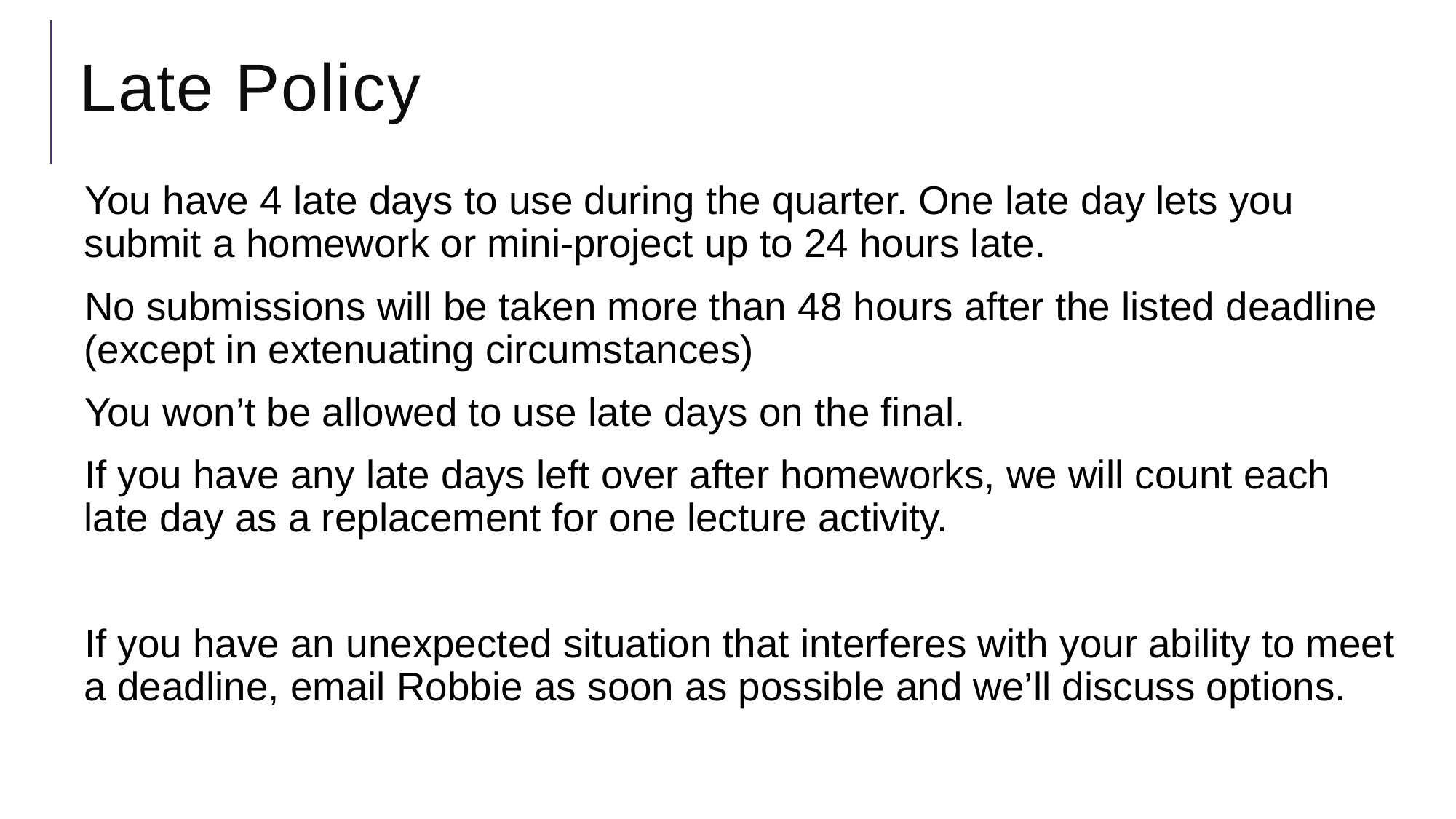

# Late Policy
You have 4 late days to use during the quarter. One late day lets you submit a homework or mini-project up to 24 hours late.
No submissions will be taken more than 48 hours after the listed deadline (except in extenuating circumstances)
You won’t be allowed to use late days on the final.
If you have any late days left over after homeworks, we will count each late day as a replacement for one lecture activity.

If you have an unexpected situation that interferes with your ability to meet a deadline, email Robbie as soon as possible and we’ll discuss options.